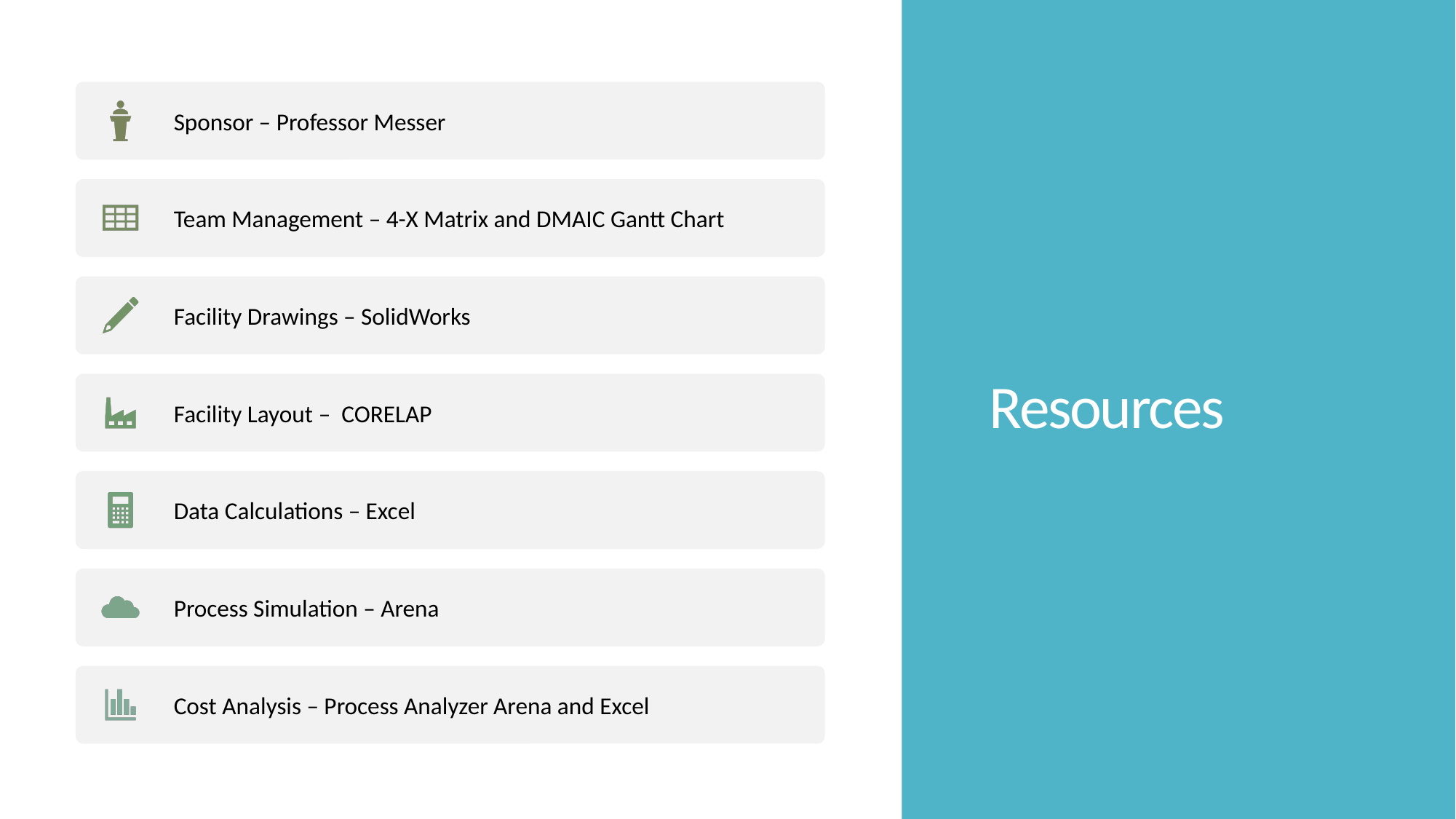

# Resources
Sponsor – Professor Messer
Team Management – 4-X Matrix and DMAIC Gantt Chart
Facility Drawings – SolidWorks
Facility Layout –  CORELAP
Data Calculations – Excel
Process Simulation – Arena
Cost Analysis – Process Analyzer Arena and Excel
7